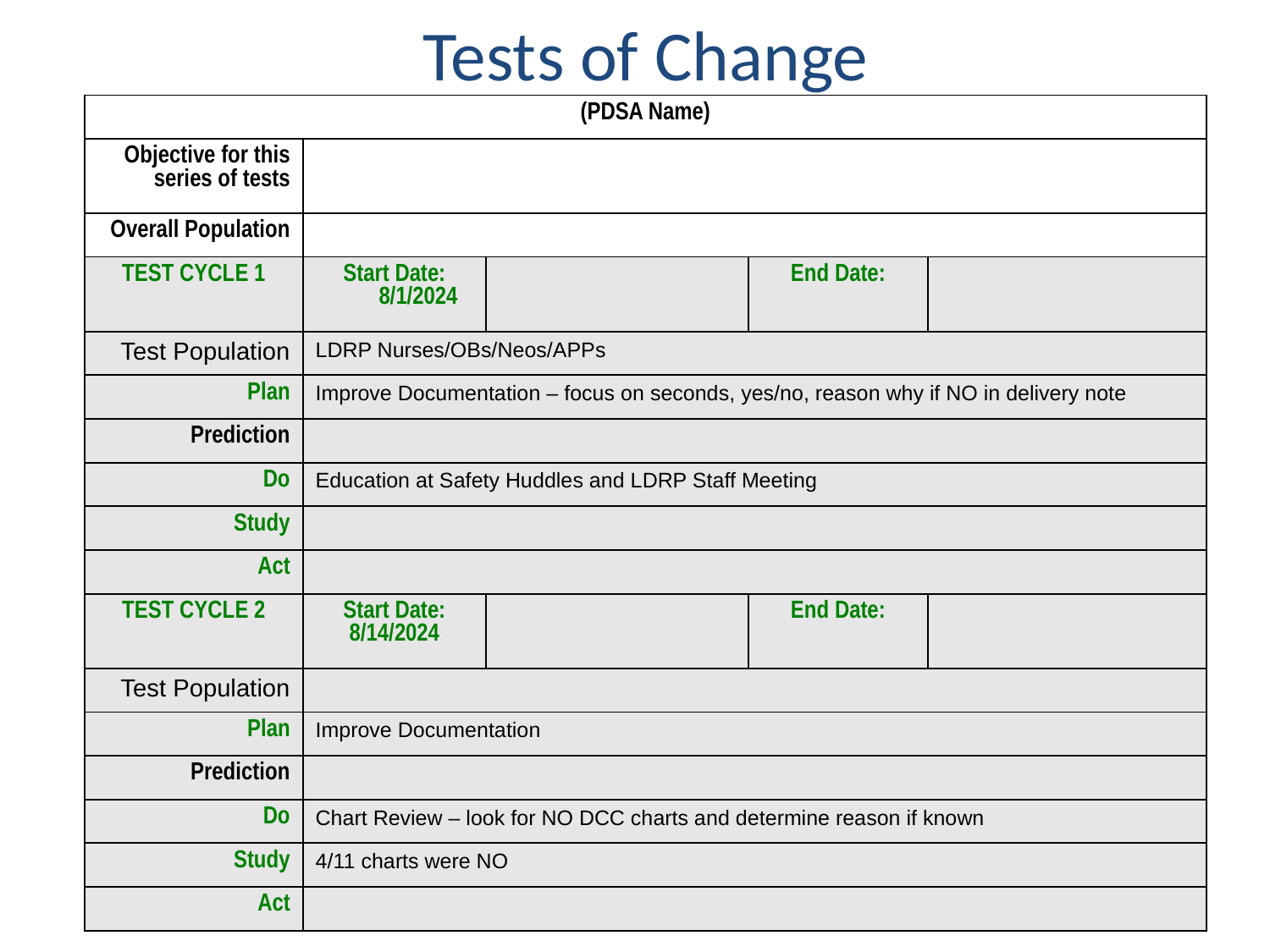

Tests of Change
| (PDSA Name) |  |  |  |  |
| --- | --- | --- | --- | --- |
| Objective for this series of tests |  |  |  |  |
| Overall Population |  |  |  |  |
| TEST CYCLE 1 | Start Date: 8/1/2024 |  | End Date: |  |
| Test Population | LDRP Nurses/OBs/Neos/APPs |  |  |  |
| Plan | Improve Documentation – focus on seconds, yes/no, reason why if NO in delivery note |  |  |  |
| Prediction |  |  |  |  |
| Do | Education at Safety Huddles and LDRP Staff Meeting |  |  |  |
| Study |  |  |  |  |
| Act |  |  |  |  |
| TEST CYCLE 2 | Start Date: 8/14/2024 |  | End Date: |  |
| Test Population |  |  |  |  |
| Plan | Improve Documentation |  |  |  |
| Prediction |  |  |  |  |
| Do | Chart Review – look for NO DCC charts and determine reason if known |  |  |  |
| Study | 4/11 charts were NO |  |  |  |
| Act |  |  |  |  |